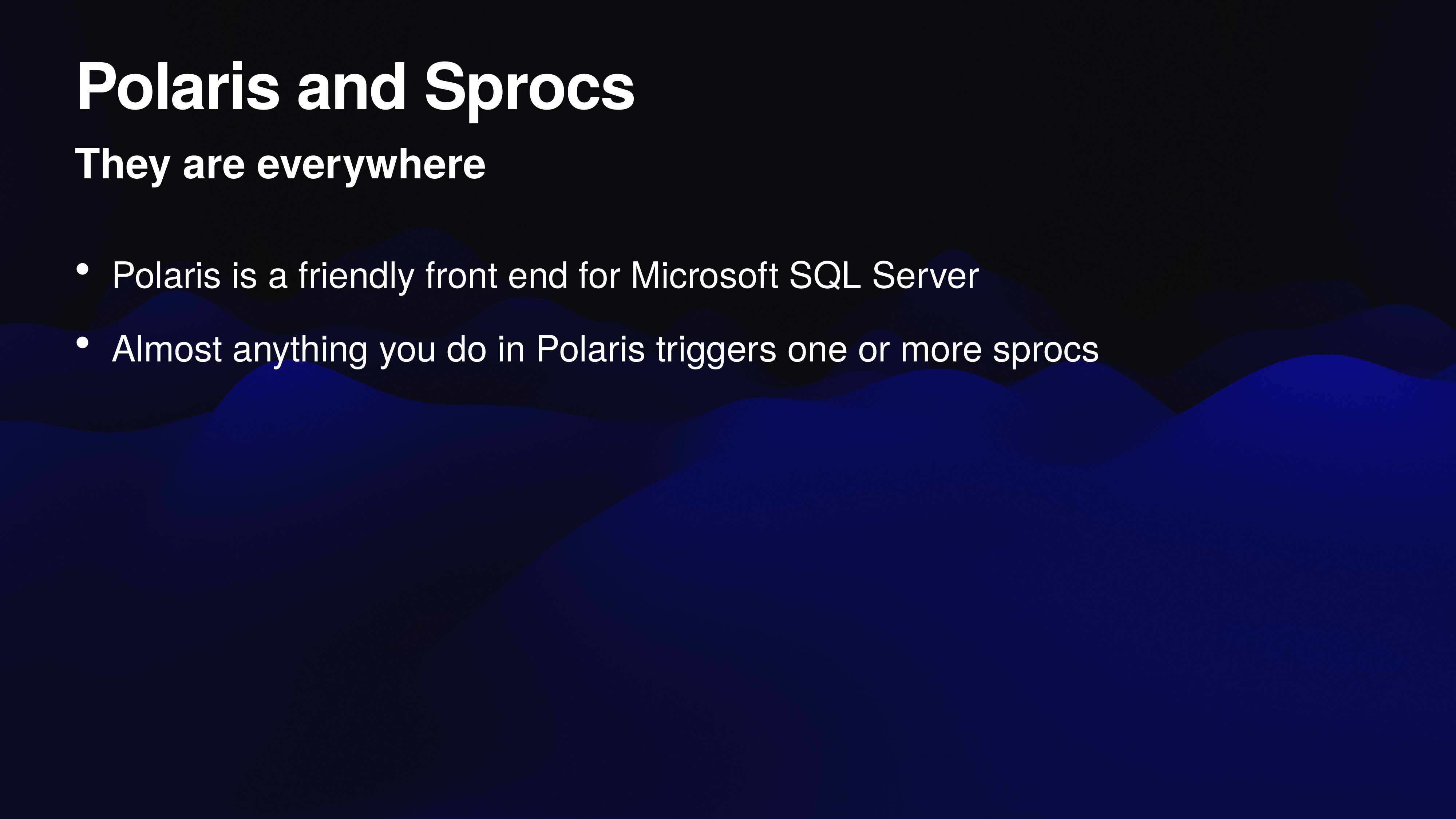

# Polaris and Sprocs
They are everywhere
Polaris is a friendly front end for Microsoft SQL Server
Almost anything you do in Polaris triggers one or more sprocs